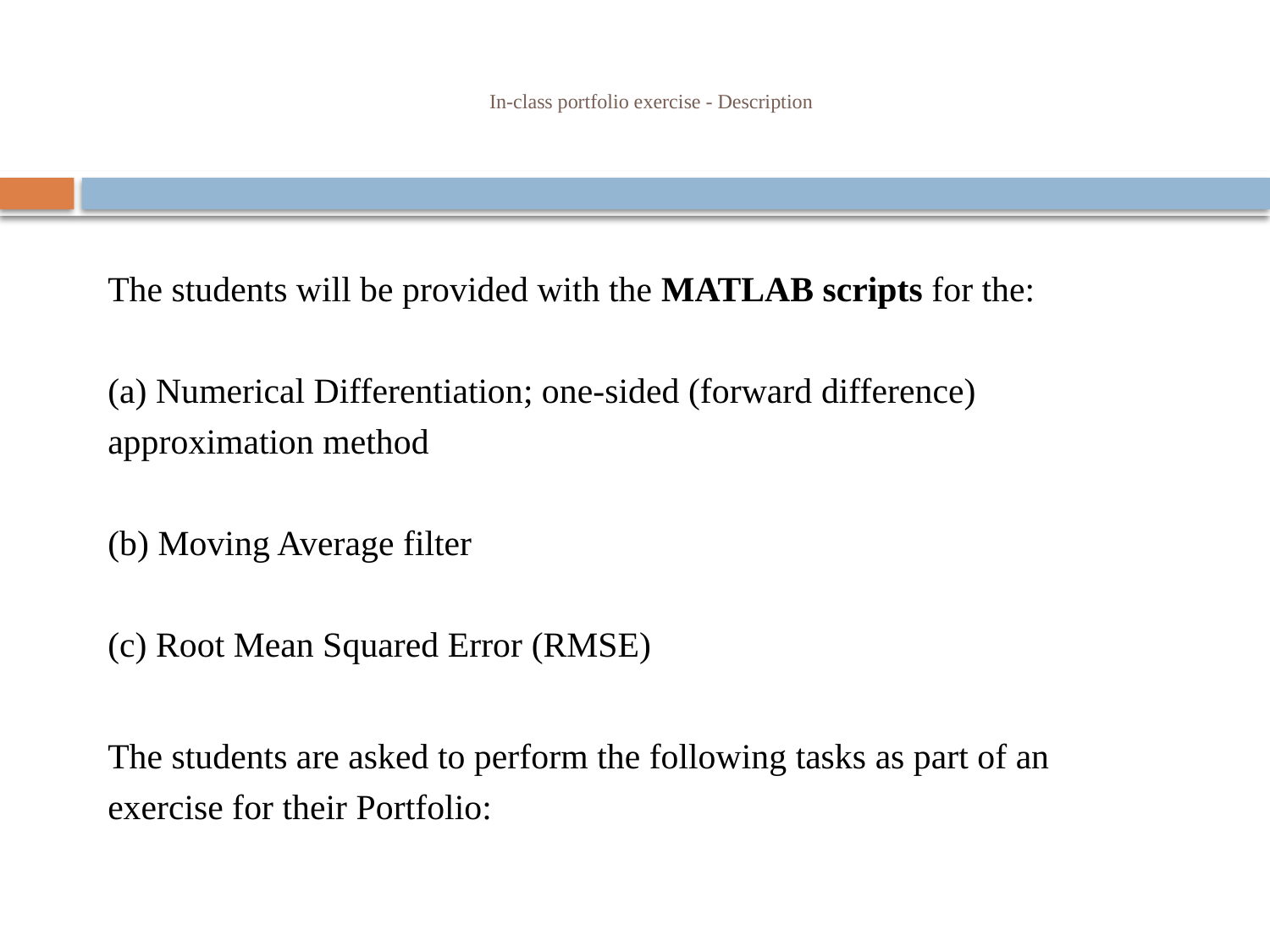

# In-class portfolio exercise - Description

The students will be provided with the MATLAB scripts for the:

(a) Numerical Differentiation; one-sided (forward difference) approximation method

(b) Moving Average filter

(c) Root Mean Squared Error (RMSE)

The students are asked to perform the following tasks as part of an exercise for their Portfolio: